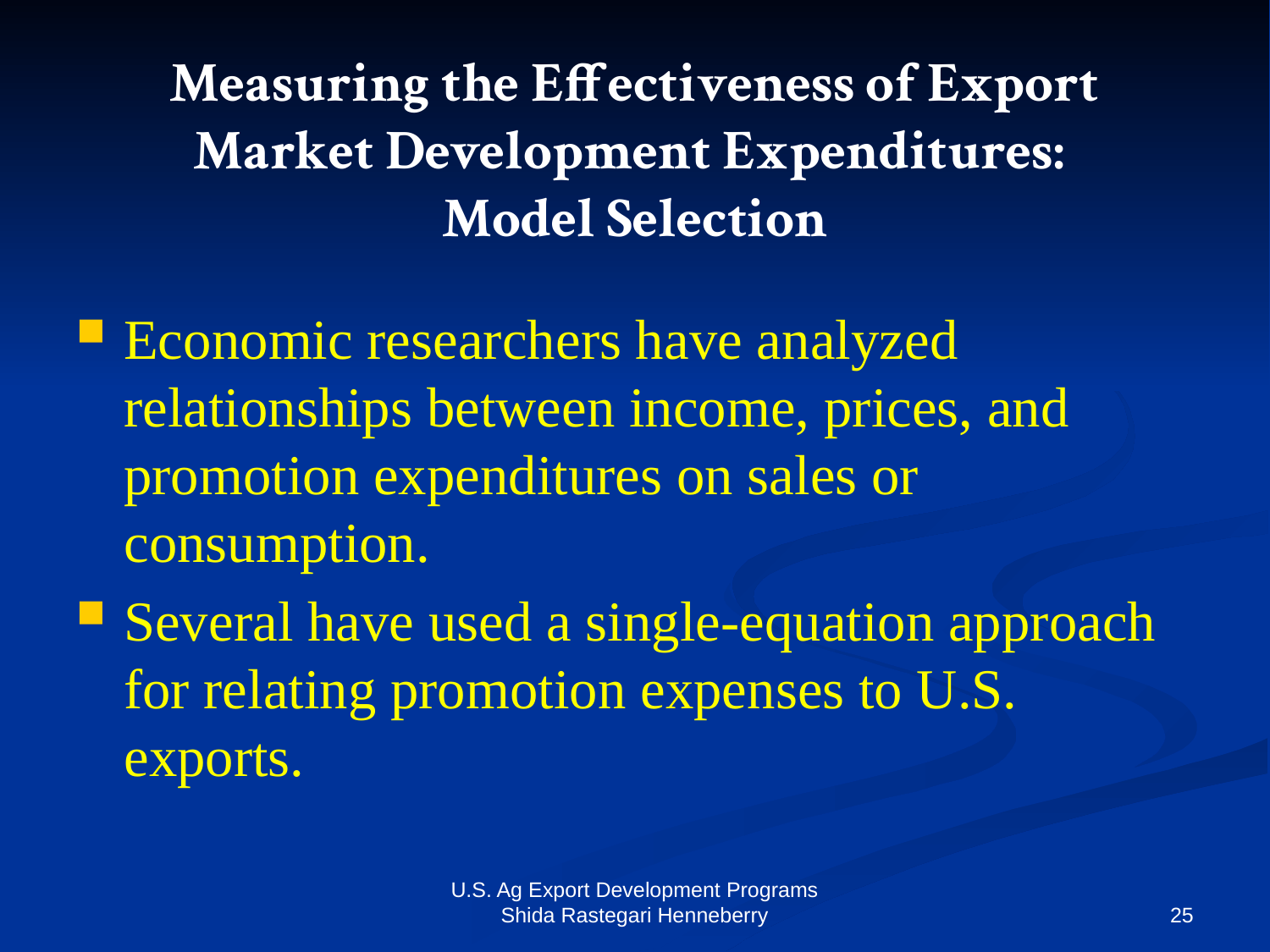

# Measuring the Effectiveness of Export Market Development Expenditures: Model Selection
Economic researchers have analyzed relationships between income, prices, and promotion expenditures on sales or consumption.
Several have used a single-equation approach for relating promotion expenses to U.S. exports.
U.S. Ag Export Development Programs Shida Rastegari Henneberry
25